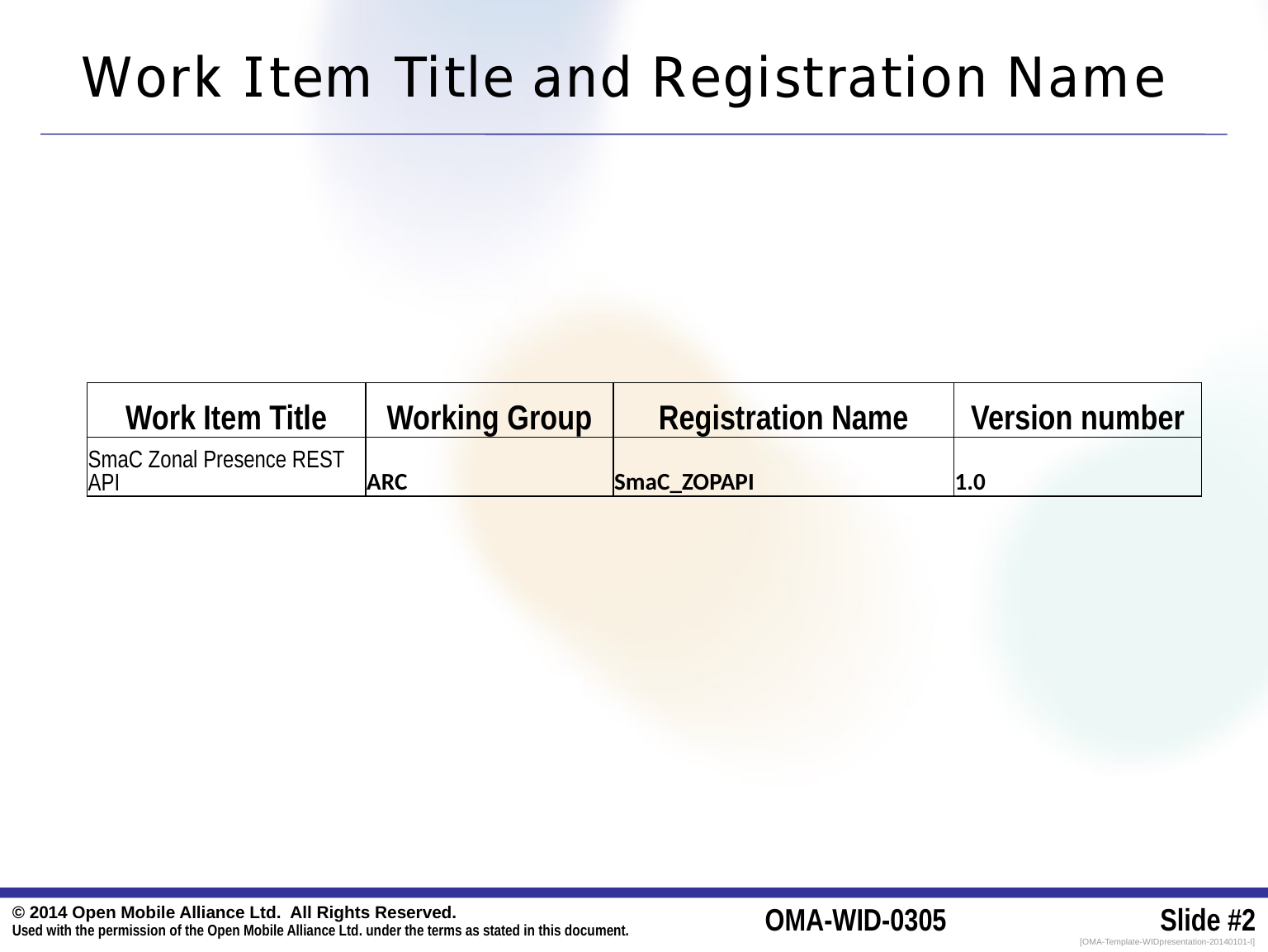

# Work Item Title and Registration Name
| Work Item Title | Working Group | Registration Name | Version number |
| --- | --- | --- | --- |
| SmaC Zonal Presence REST API | ARC | SmaC\_ZOPAPI | 1.0 |